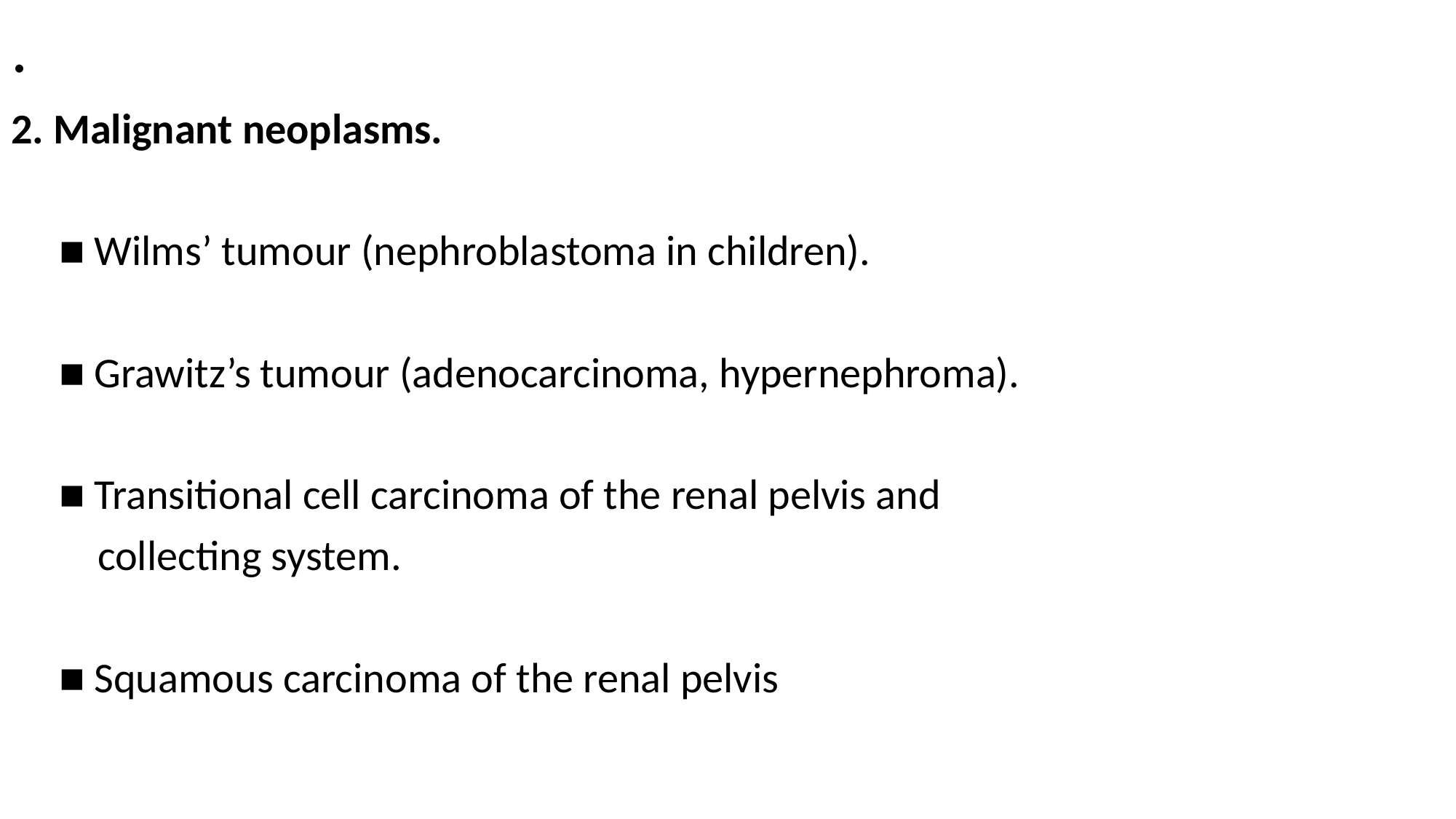

# .
2. Malignant neoplasms.

     ■ Wilms’ tumour (nephroblastoma in children).

     ■ Grawitz’s tumour (adenocarcinoma, hypernephroma).

     ■ Transitional cell carcinoma of the renal pelvis and
         collecting system.

     ■ Squamous carcinoma of the renal pelvis